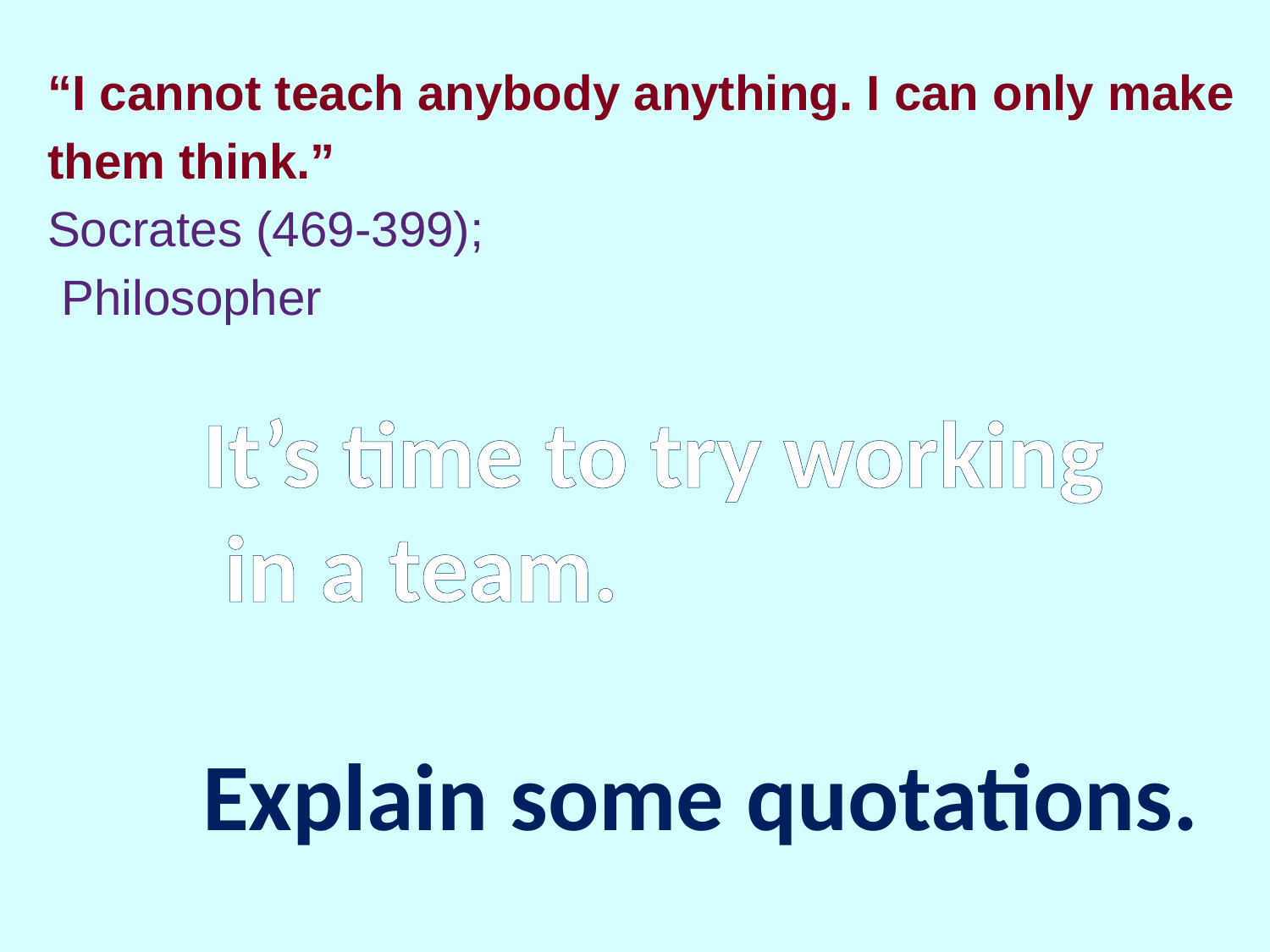

“I cannot teach anybody anything. I can only make them think.”
Socrates (469-399);
 Philosopher
It’s time to try working
 in a team.

Explain some quotations.